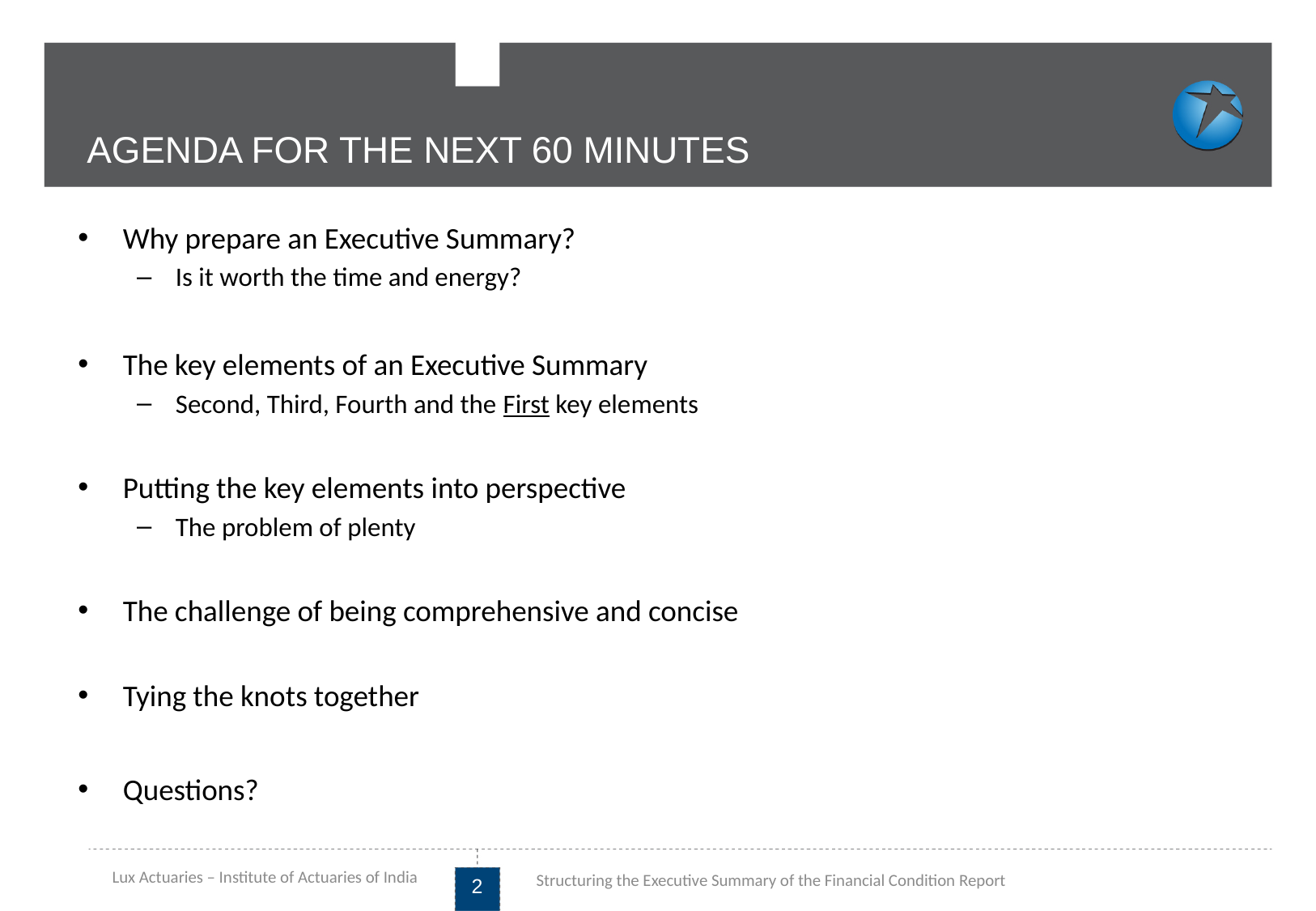

AGENDA FOR THE NEXT 60 MINUTES
Why prepare an Executive Summary?
Is it worth the time and energy?

The key elements of an Executive Summary
Second, Third, Fourth and the First key elements

Putting the key elements into perspective
The problem of plenty

The challenge of being comprehensive and concise

Tying the knots together

Questions?

Lux Actuaries – Institute of Actuaries of India
Structuring the Executive Summary of the Financial Condition Report
2